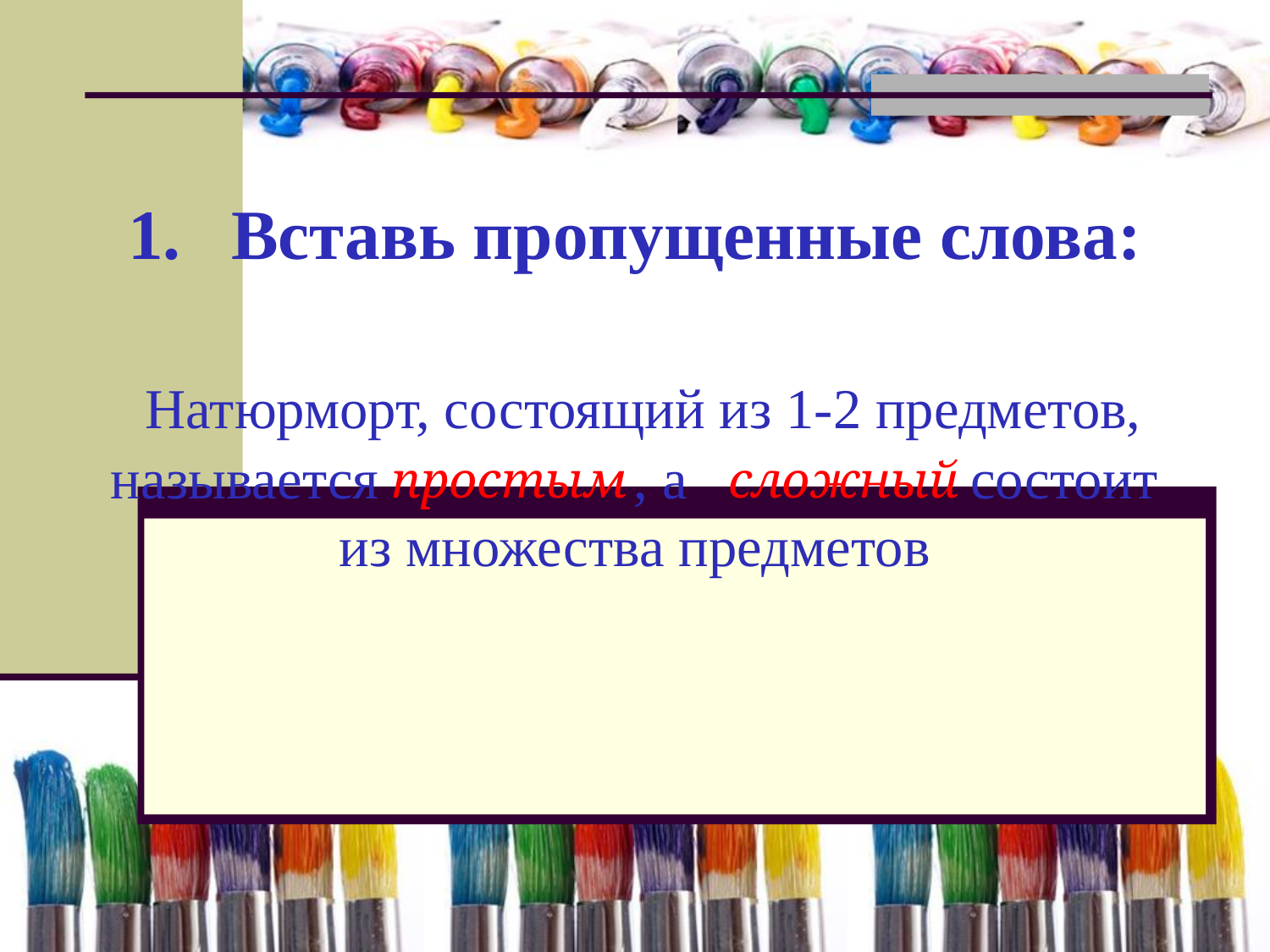

Вставь пропущенные слова:

 Натюрморт, состоящий из 1-2 предметов, называется                  , а                    состоит
из множества предметов
простым
сложный